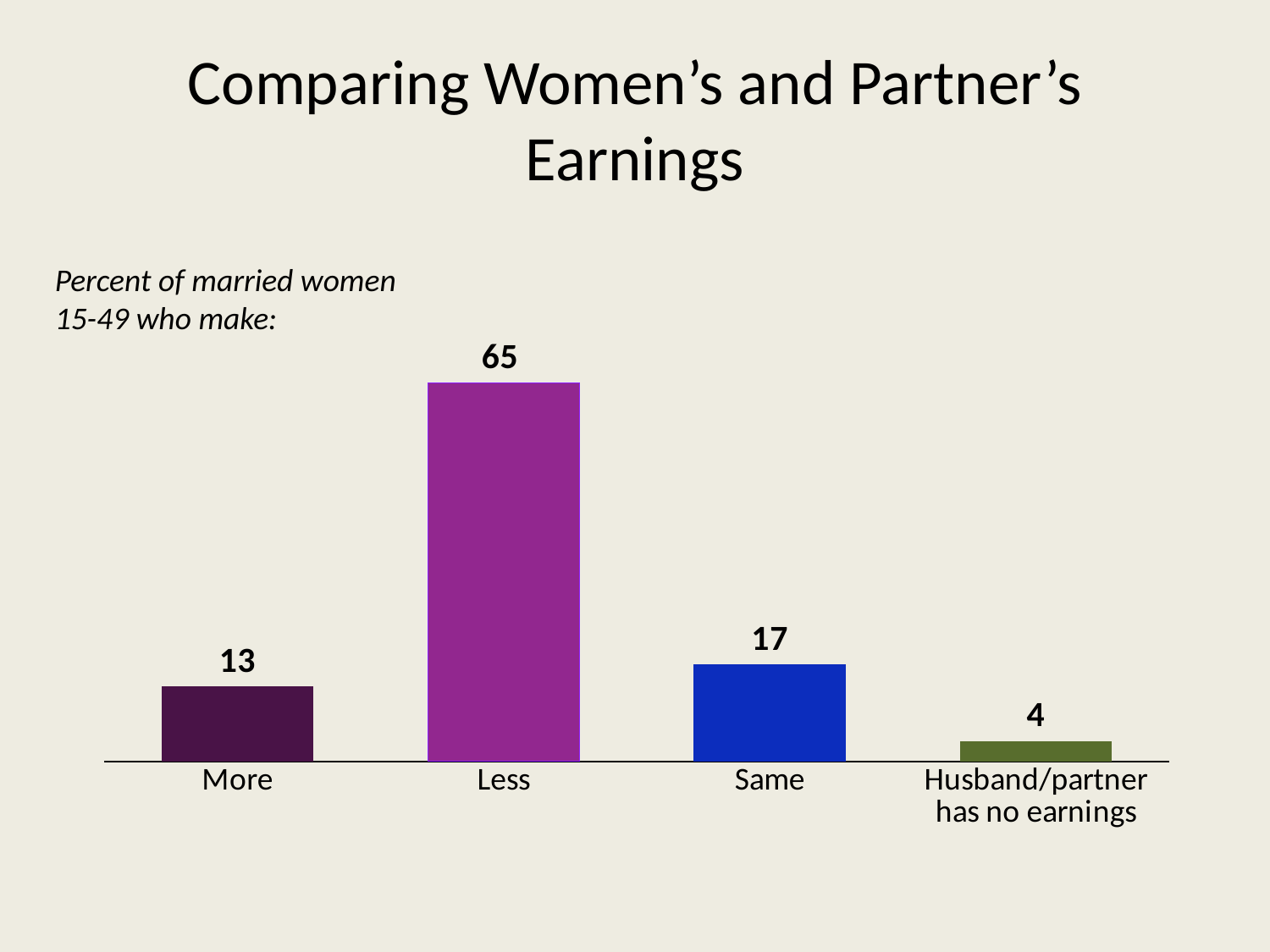

# Comparing Women’s and Partner’s Earnings

### Chart

| Category | East |
|---|---|
| More | 12.9 |
| Less | 65.0 |
| Same | 16.7 |
| Husband/partner has no earnings | 3.5 |
Percent of married women 15-49 who make: